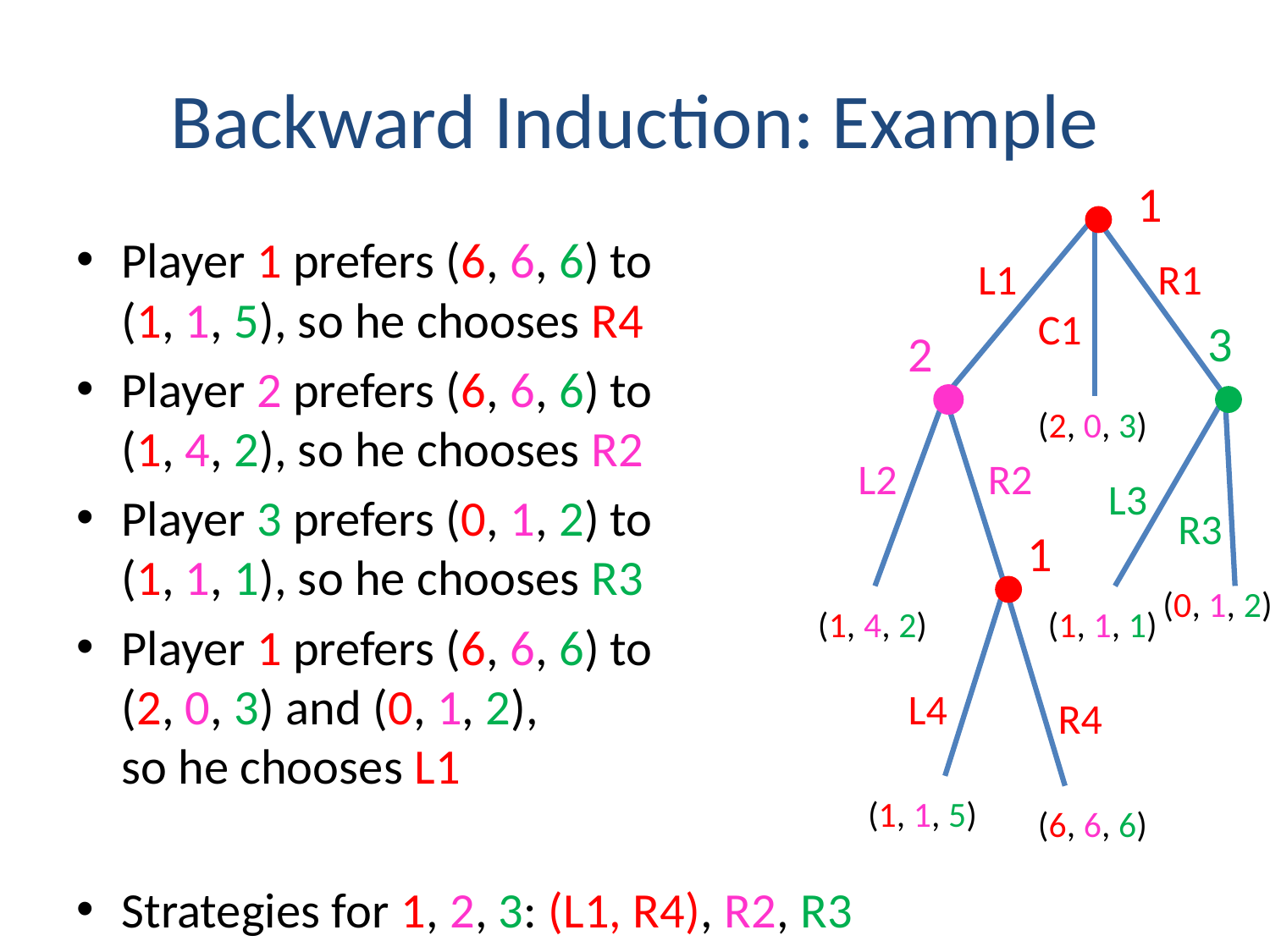

# Backward Induction: Example
1

3

(2, 0, 3)
(0, 1, 2)
Player 1 prefers (6, 6, 6) to
(1, 1, 5), so he chooses R4
Player 2 prefers (6, 6, 6) to
(1, 4, 2), so he chooses R2
Player 3 prefers (0, 1, 2) to
(1, 1, 1), so he chooses R3
Player 1 prefers (6, 6, 6) to
(2, 0, 3) and (0, 1, 2),
so he chooses L1

Strategies for 1, 2, 3: (L1, R4), R2, R3
L1
R1
C1
R3
2

L2
R2
L3
1

(1, 4, 2)
(1, 1, 1)
L4
R4
(1, 1, 5)
(6, 6, 6)